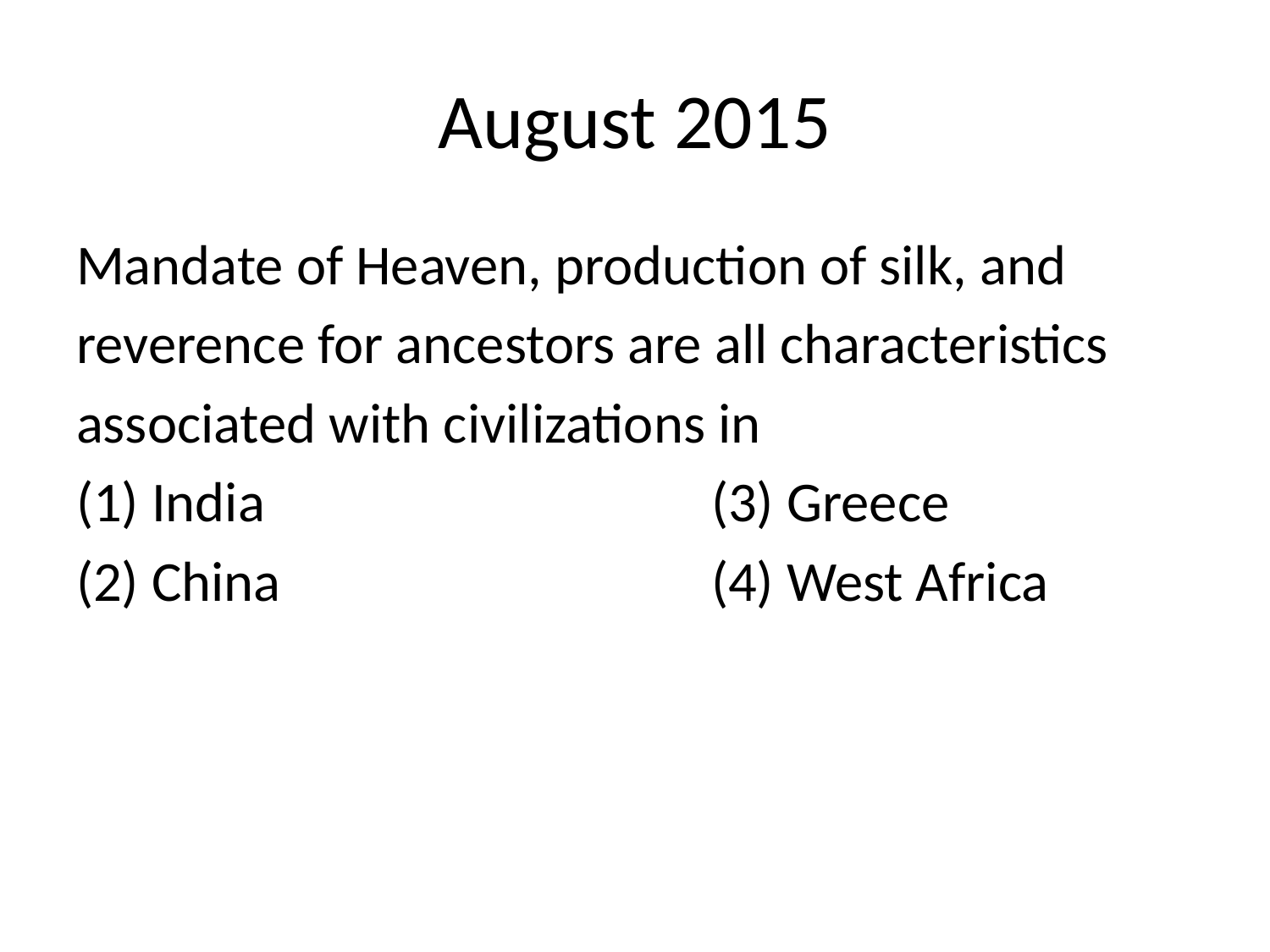

# August 2015
Mandate of Heaven, production of silk, and
reverence for ancestors are all characteristics
associated with civilizations in
(1) India 				(3) Greece
(2) China 				(4) West Africa